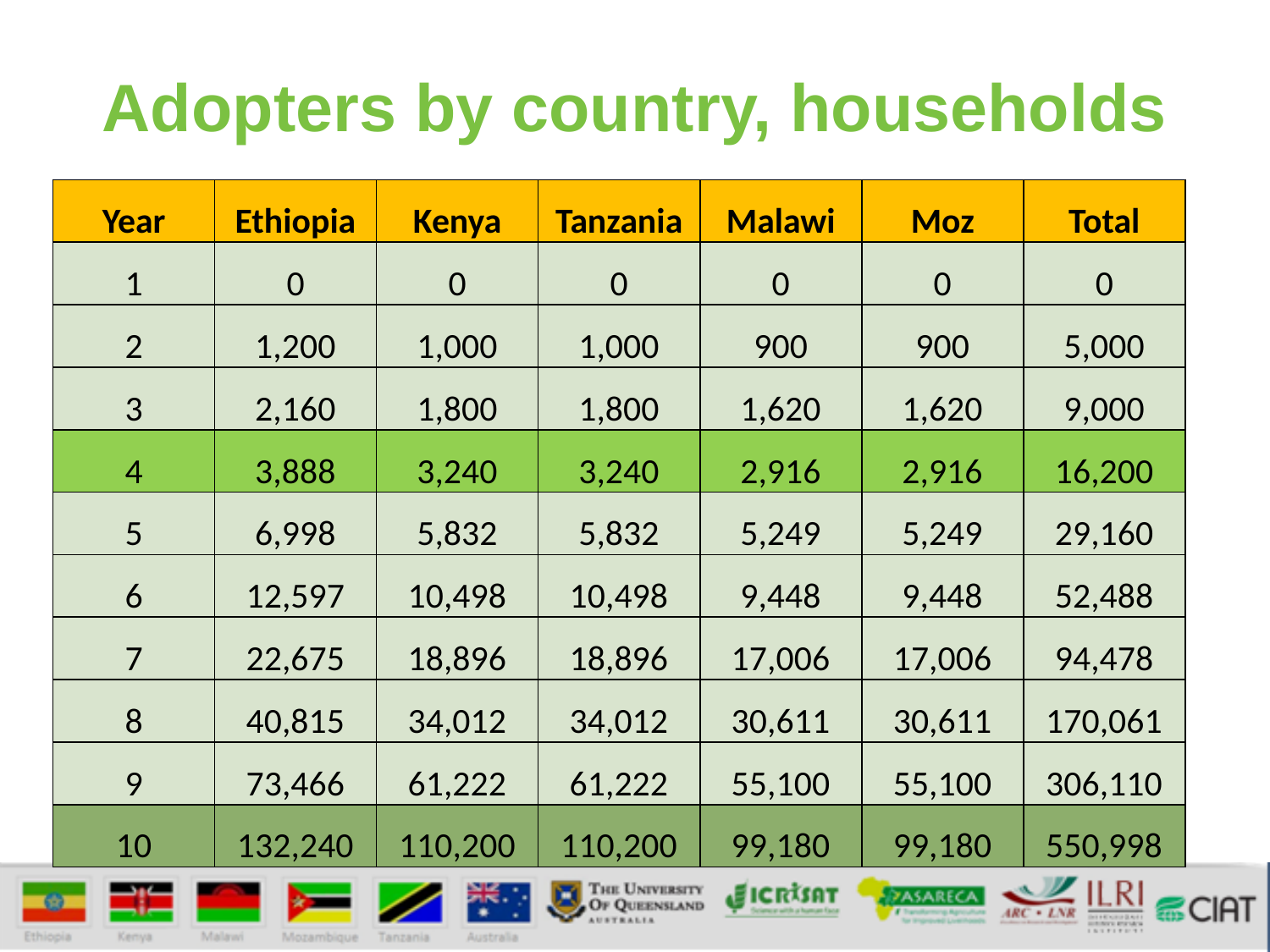

# Adopters by country, households
| Year | Ethiopia | Kenya | Tanzania | Malawi | Moz | Total |
| --- | --- | --- | --- | --- | --- | --- |
| 1 | 0 | 0 | 0 | 0 | 0 | 0 |
| 2 | 1,200 | 1,000 | 1,000 | 900 | 900 | 5,000 |
| 3 | 2,160 | 1,800 | 1,800 | 1,620 | 1,620 | 9,000 |
| 4 | 3,888 | 3,240 | 3,240 | 2,916 | 2,916 | 16,200 |
| 5 | 6,998 | 5,832 | 5,832 | 5,249 | 5,249 | 29,160 |
| 6 | 12,597 | 10,498 | 10,498 | 9,448 | 9,448 | 52,488 |
| 7 | 22,675 | 18,896 | 18,896 | 17,006 | 17,006 | 94,478 |
| 8 | 40,815 | 34,012 | 34,012 | 30,611 | 30,611 | 170,061 |
| 9 | 73,466 | 61,222 | 61,222 | 55,100 | 55,100 | 306,110 |
| 10 | 132,240 | 110,200 | 110,200 | 99,180 | 99,180 | 550,998 |